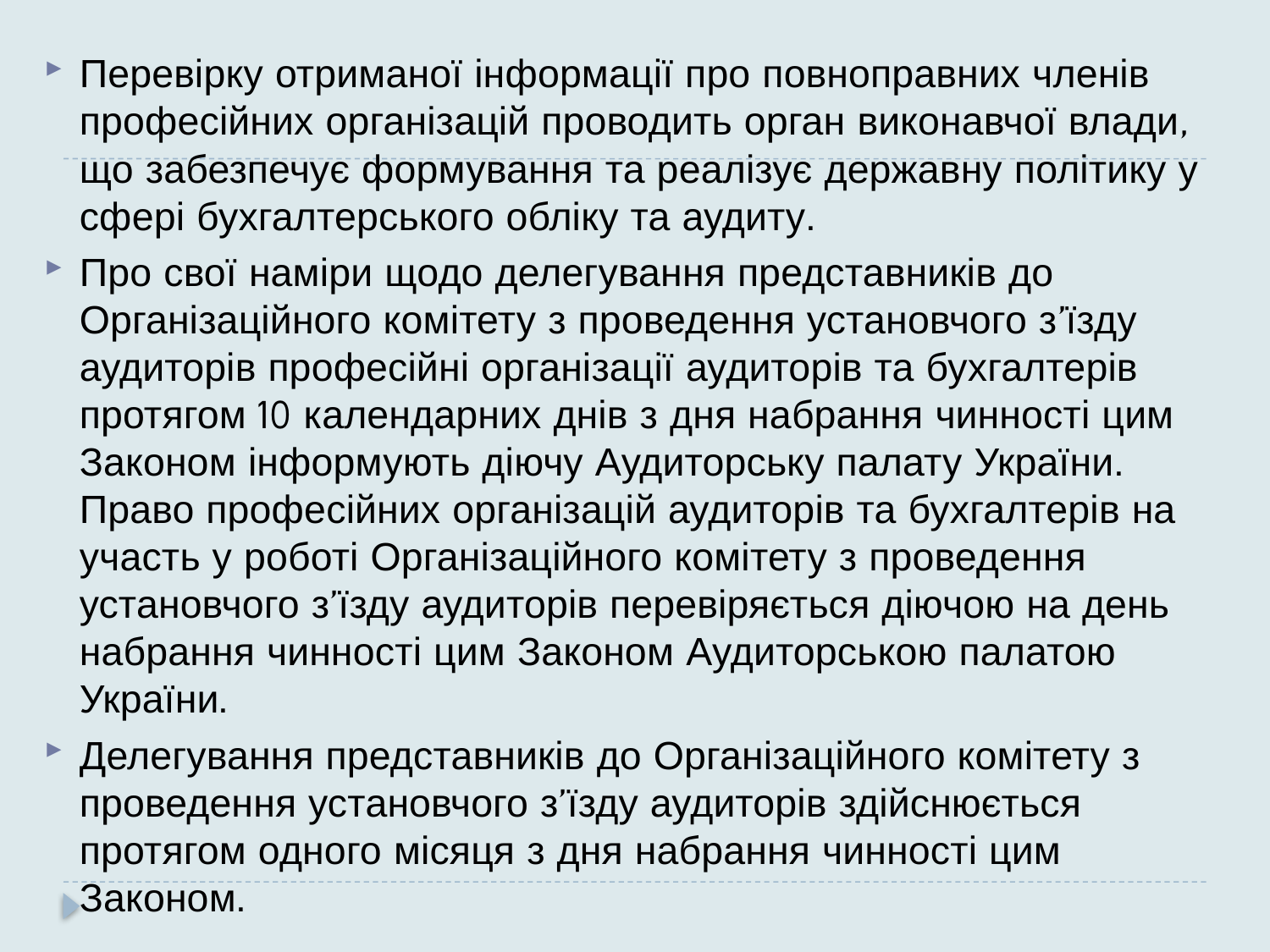

Перевірку отриманої інформації про повноправних членів професійних організацій проводить орган виконавчої влади, що забезпечує формування та реалізує державну політику у сфері бухгалтерського обліку та аудиту.
Про свої наміри щодо делегування представників до Організаційного комітету з проведення установчого з’їзду аудиторів професійні організації аудиторів та бухгалтерів протягом 10 календарних днів з дня набрання чинності цим Законом інформують діючу Аудиторську палату України. Право професійних організацій аудиторів та бухгалтерів на участь у роботі Організаційного комітету з проведення установчого з’їзду аудиторів перевіряється діючою на день набрання чинності цим Законом Аудиторською палатою України.
Делегування представників до Організаційного комітету з проведення установчого з’їзду аудиторів здійснюється протягом одного місяця з дня набрання чинності цим Законом.